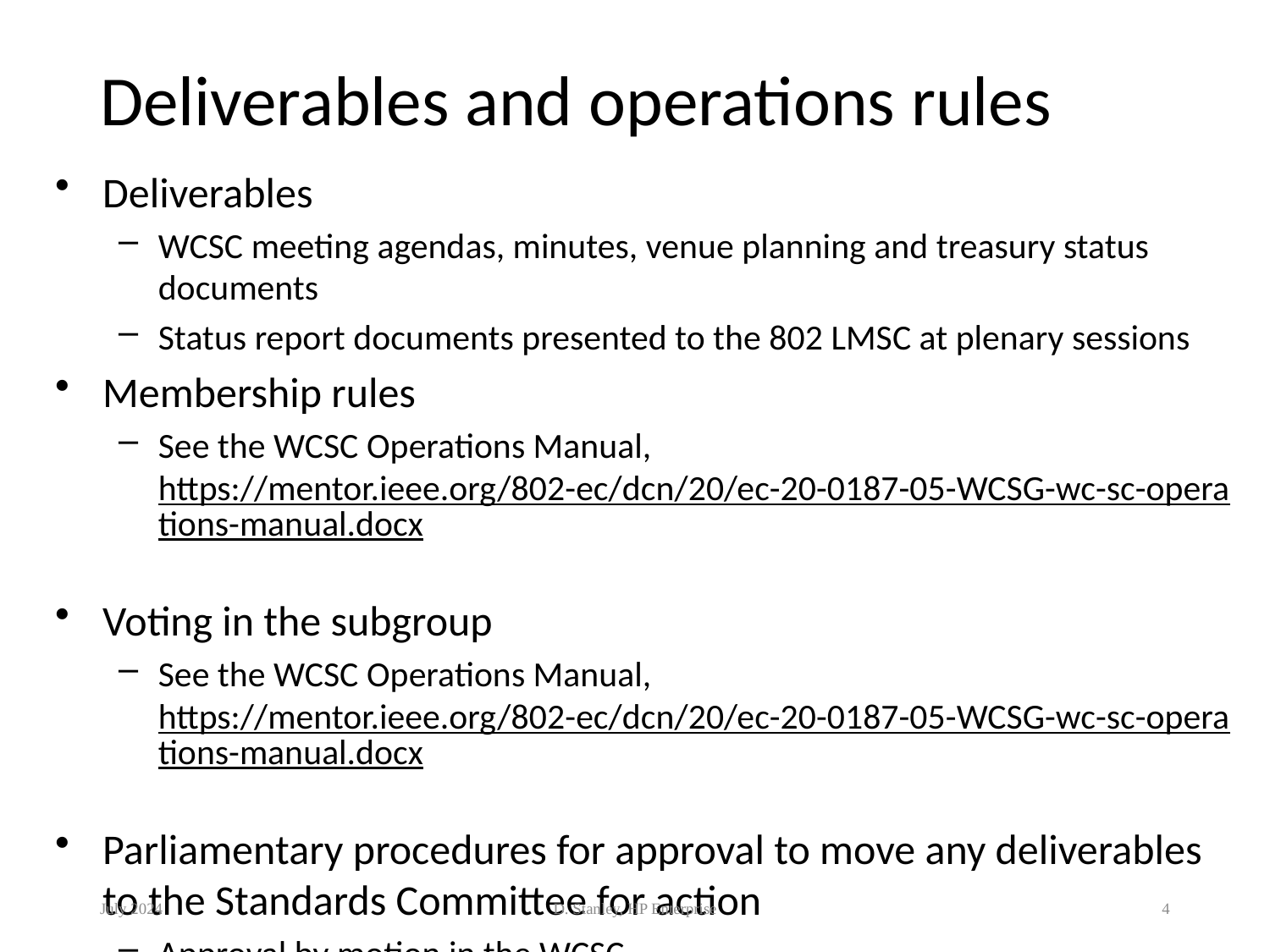

# Deliverables and operations rules
Deliverables
WCSC meeting agendas, minutes, venue planning and treasury status documents
Status report documents presented to the 802 LMSC at plenary sessions
Membership rules
See the WCSC Operations Manual, https://mentor.ieee.org/802-ec/dcn/20/ec-20-0187-05-WCSG-wc-sc-operations-manual.docx
Voting in the subgroup
See the WCSC Operations Manual, https://mentor.ieee.org/802-ec/dcn/20/ec-20-0187-05-WCSG-wc-sc-operations-manual.docx
Parliamentary procedures for approval to move any deliverables to the Standards Committee for action
Approval by motion in the WCSC

July 2024
D. Stanley, HP Enterprise
4